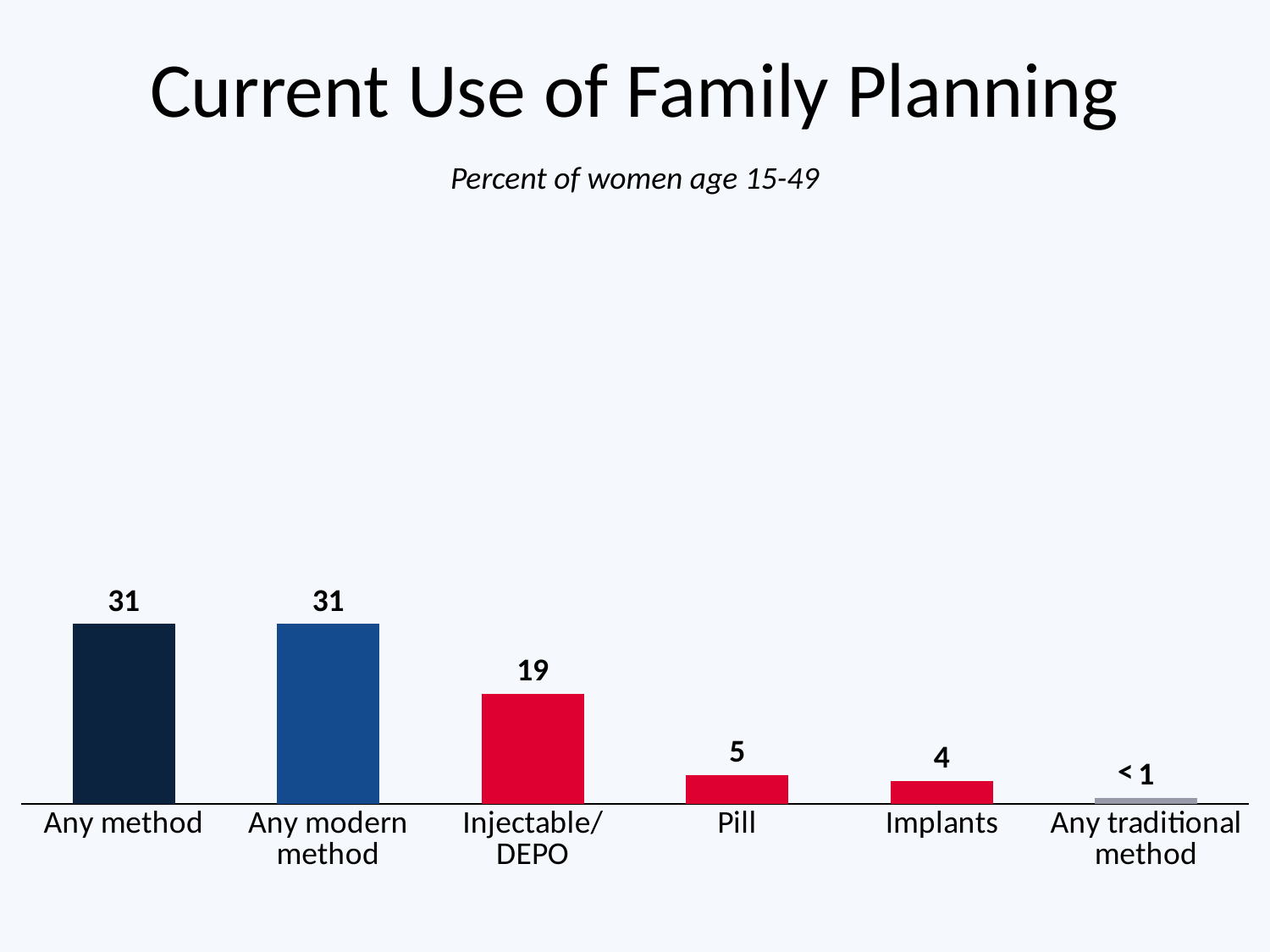

# Current Use of Family Planning
Percent of women age 15-49

### Chart

| Category | All women |
|---|---|
| Any method | 31.0 |
| Any modern method | 31.0 |
| Injectable/ DEPO | 19.0 |
| Pill | 5.0 |
| Implants | 4.0 |
| Any traditional method | 1.0 |
<